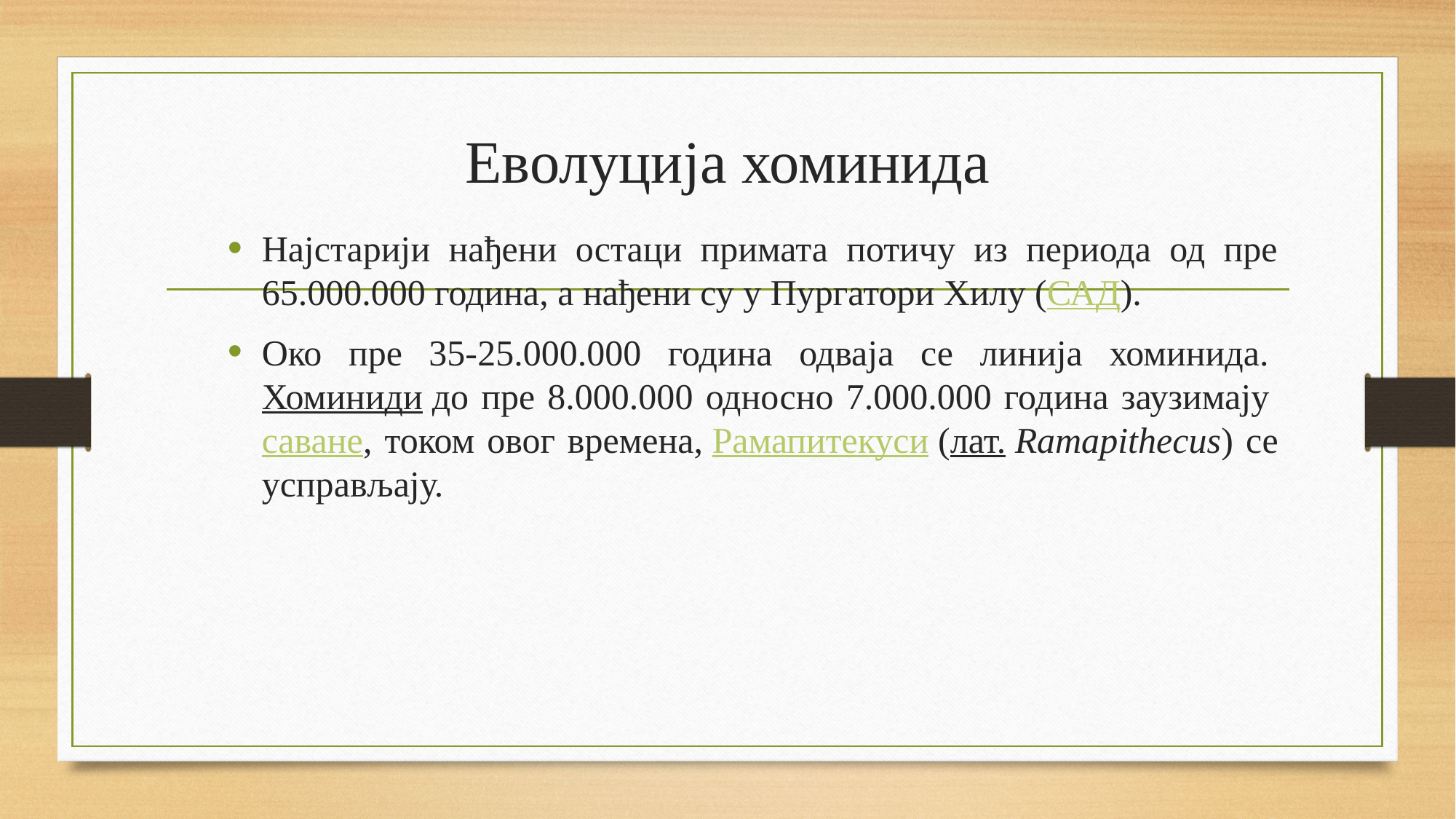

# Еволуција хоминида
Најстарији нађени остаци примата потичу из периода од пре 65.000.000 година, а нађени су у Пургатори Хилу (САД).
Око пре 35-25.000.000 година одваја се линија хоминида. Хоминиди до пре 8.000.000 односно 7.000.000 година заузимају саване, током овог времена, Рамапитекуси (лат. Ramapithecus) се усправљају.